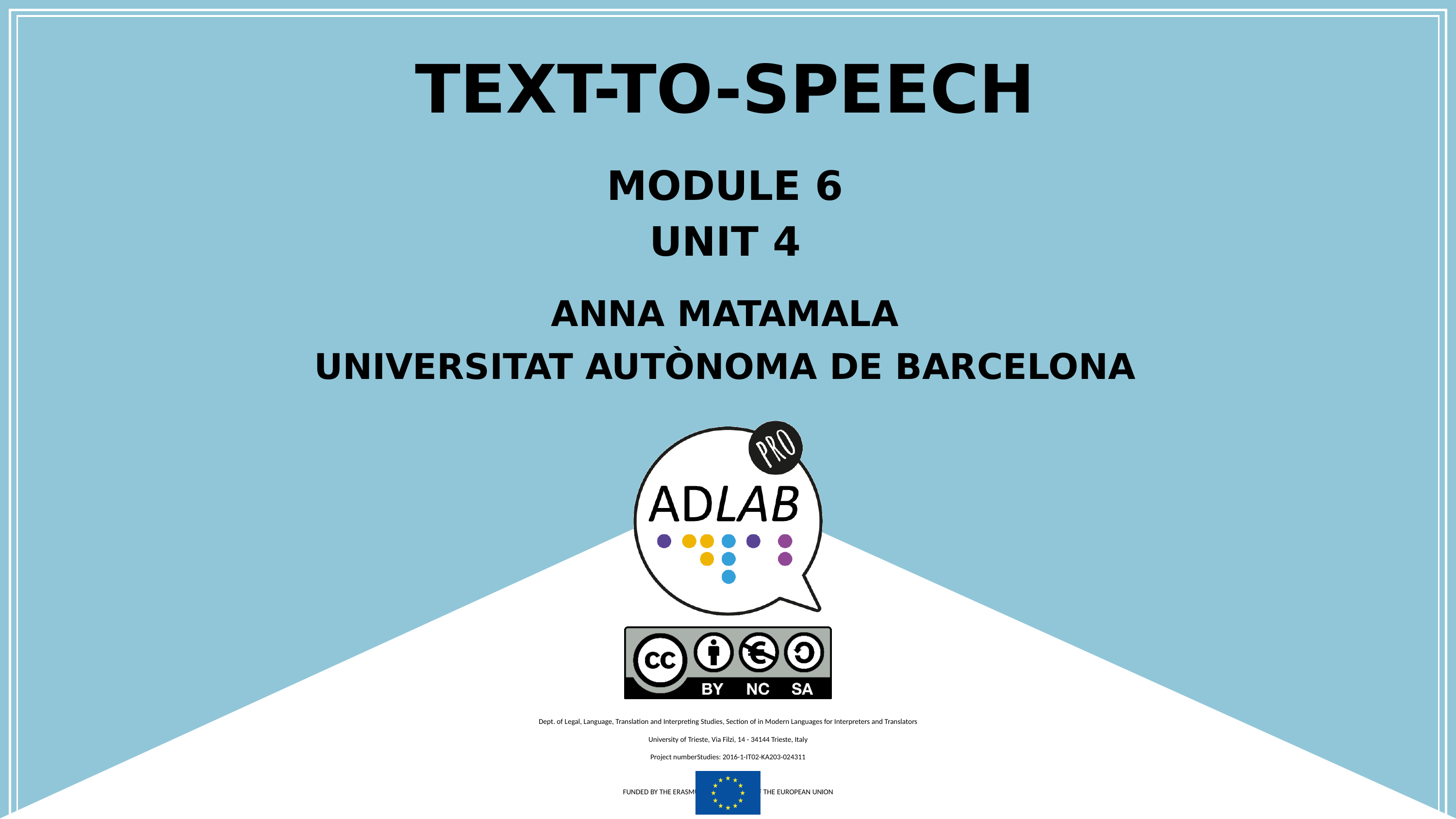

# Text-to-speech
Module 6
Unit 4
ANNA MATAMALA
UNIVERSITAT AUTÒNOMA DE BARCELONA